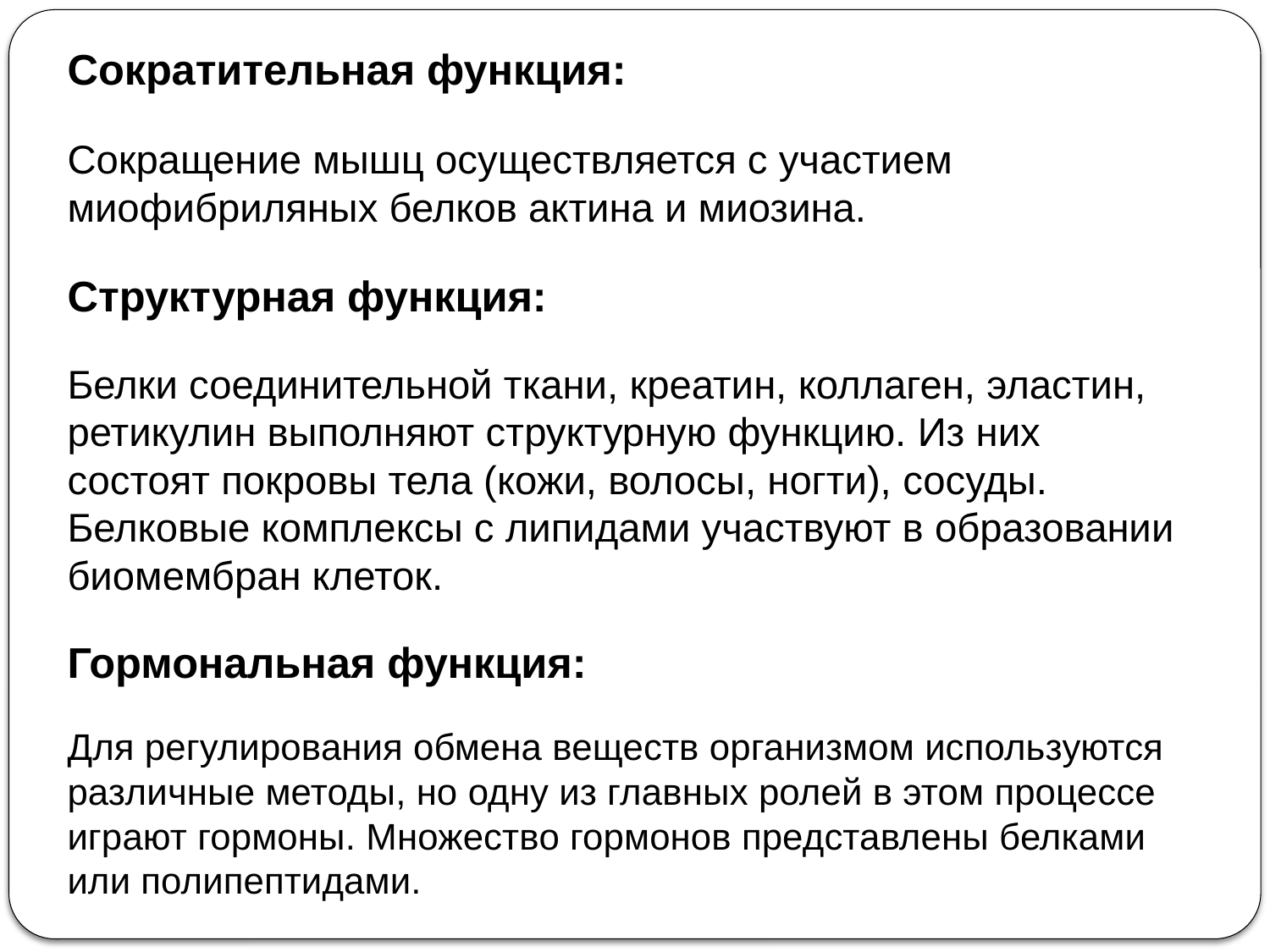

Сократительная функция:

Сокращение мышц осуществляется с участием миофибриляных белков актина и миозина.

Структурная функция:

Белки соединительной ткани, креатин, коллаген, эластин, ретикулин выполняют структурную функцию. Из них состоят покровы тела (кожи, волосы, ногти), сосуды. Белковые комплексы с липидами участвуют в образовании биомембран клеток.

Гормональная функция:

Для регулирования обмена веществ организмом используются различные методы, но одну из главных ролей в этом процессе играют гормоны. Множество гормонов представлены белками или полипептидами.